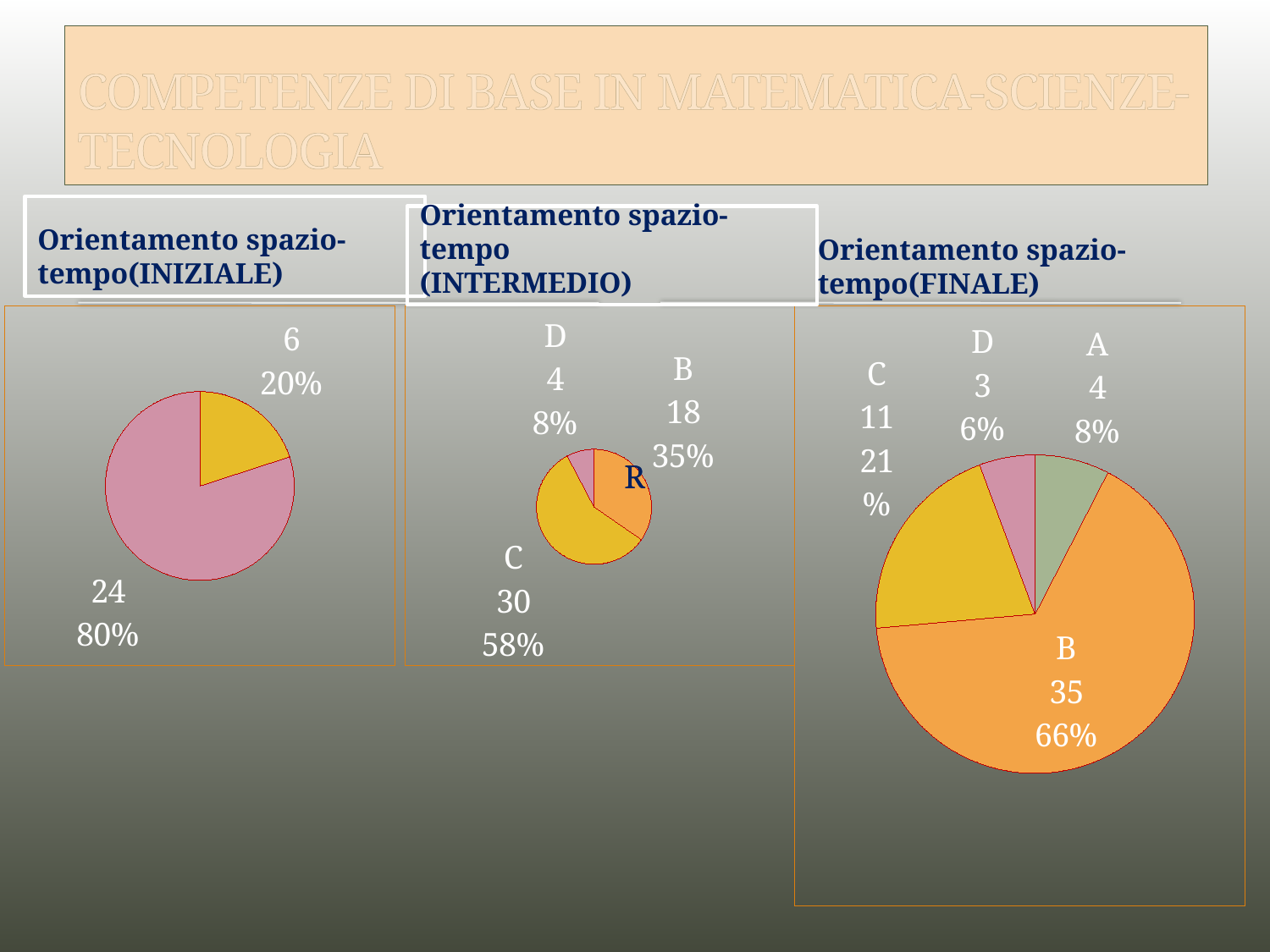

# COMPETENZE DI BASE IN MATEMATICA-SCIENZE-TECNOLOGIA

Orientamento spazio-tempo(INIZIALE)
Orientamento spazio-tempo
(INTERMEDIO)

Orientamento spazio-tempo(FINALE)

### Chart

| Category | Colonna1 |
|---|---|
| A | 0.0 |
| B | 0.0 |
| C | 6.0 |
| D | 24.0 |

### Chart

| Category | Colonna1 |
|---|---|
| A | 0.0 |
| B | 18.0 |
| C | 30.0 |
| D | 4.0 |

### Chart

| Category | Colonna1 |
|---|---|
| A | 4.0 |
| B | 35.0 |
| C | 11.0 |
| D | 3.0 |
R
R